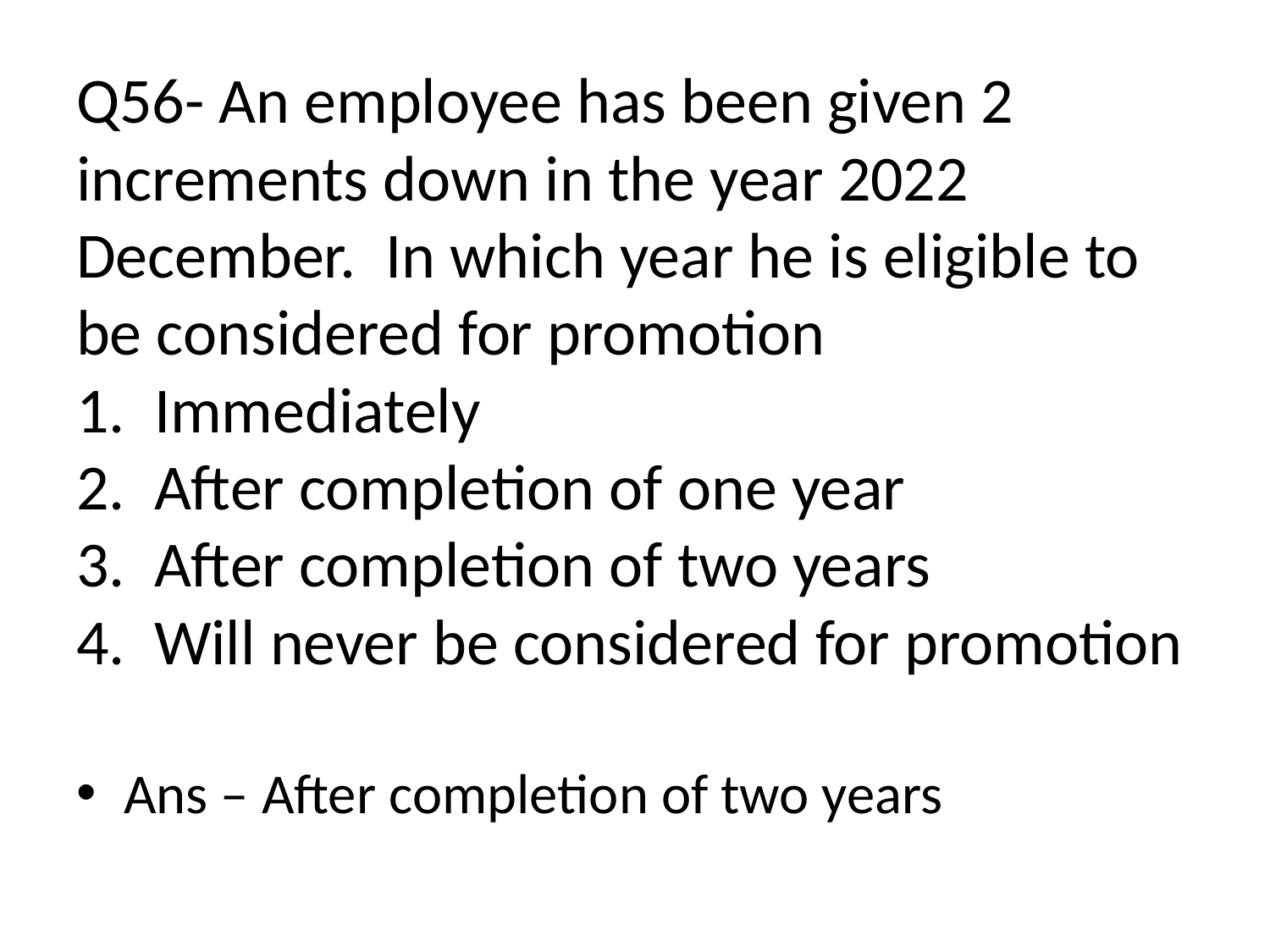

# Q56- An employee has been given 2 increments down in the year 2022 December.  In which year he is eligible to be considered for promotion 1.  Immediately 2.  After completion of one year 3.  After completion of two years 4.  Will never be considered for promotion
Ans – After completion of two years